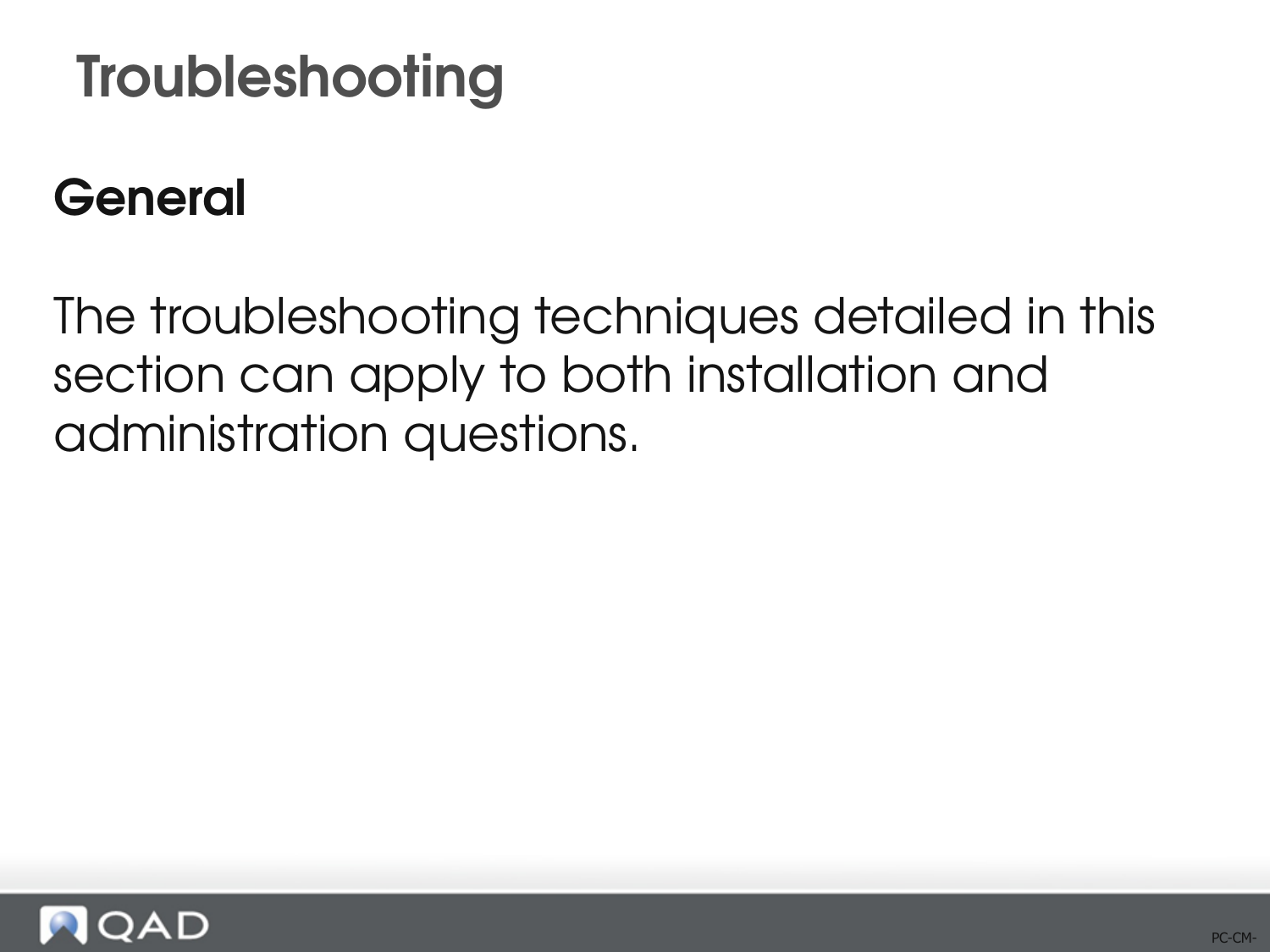

# Troubleshooting
General

The troubleshooting techniques detailed in this section can apply to both installation and administration questions.
PC-CM-